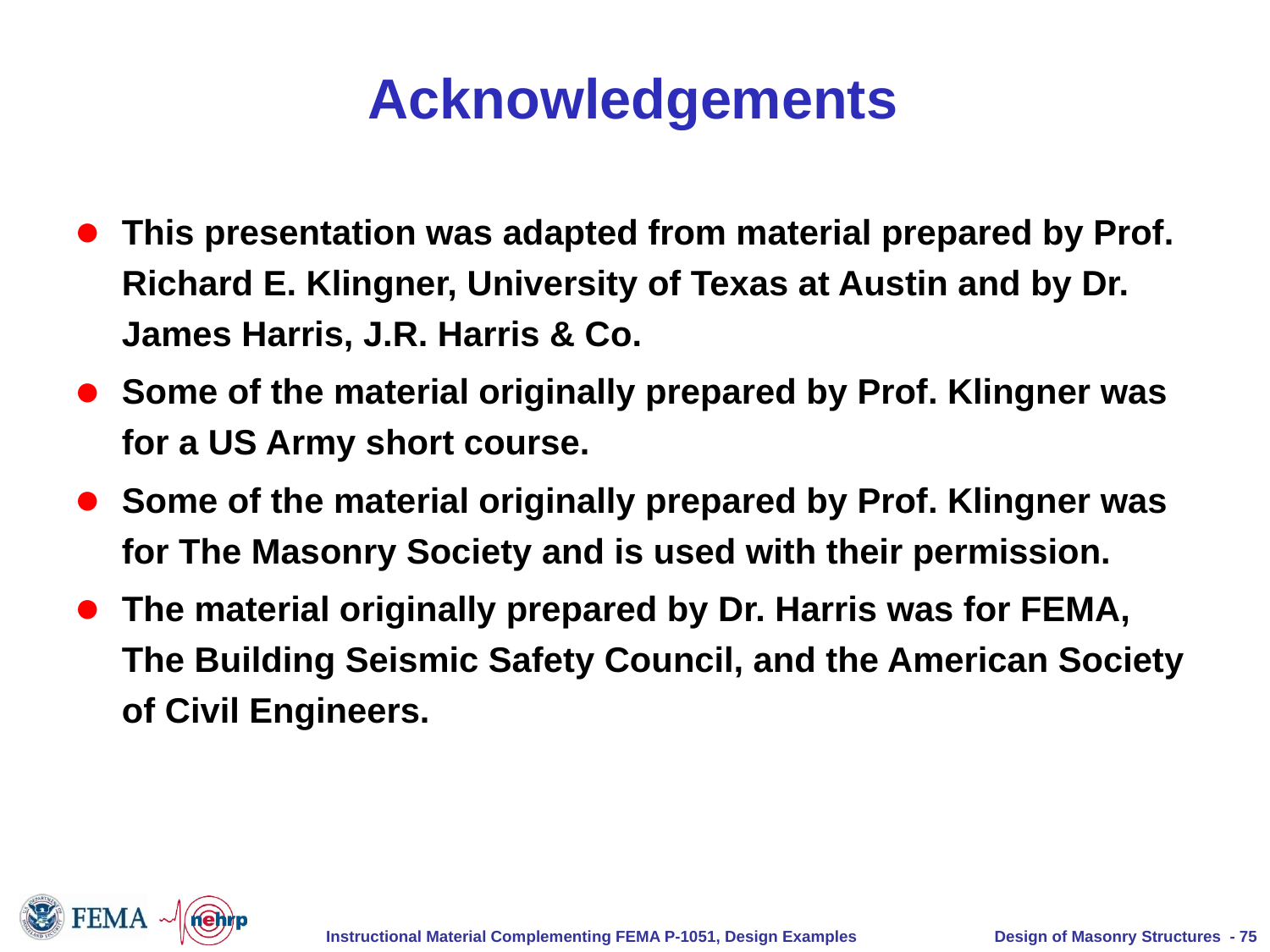

# Acknowledgements
This presentation was adapted from material prepared by Prof. Richard E. Klingner, University of Texas at Austin and by Dr. James Harris, J.R. Harris & Co.
Some of the material originally prepared by Prof. Klingner was for a US Army short course.
Some of the material originally prepared by Prof. Klingner was for The Masonry Society and is used with their permission.
The material originally prepared by Dr. Harris was for FEMA, The Building Seismic Safety Council, and the American Society of Civil Engineers.
Design of Masonry Structures  - 75
Instructional Material Complementing FEMA P-1051, Design Examples